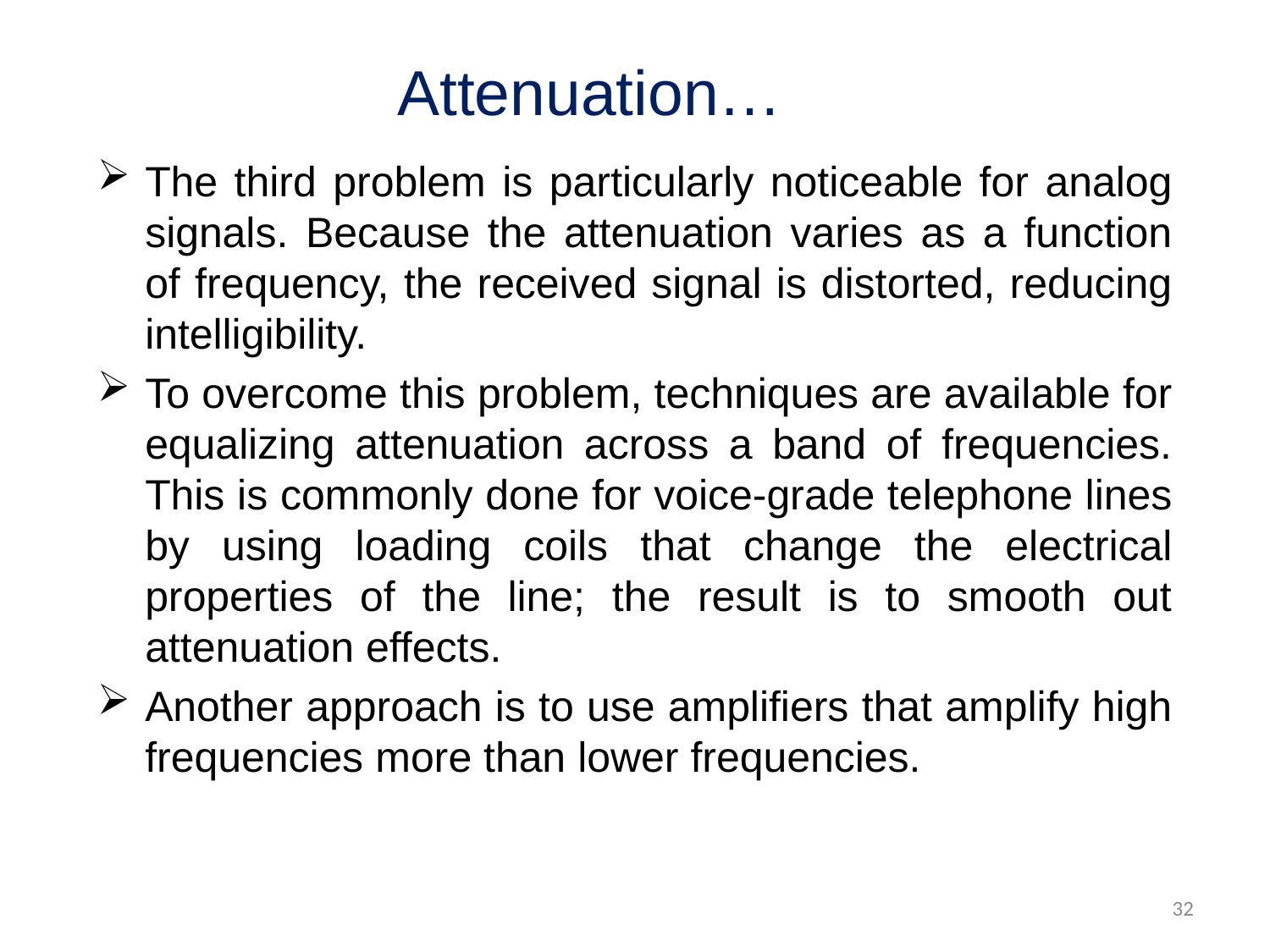

# Attenuation…
The third problem is particularly noticeable for analog signals. Because the attenuation varies as a function of frequency, the received signal is distorted, reducing intelligibility.
To overcome this problem, techniques are available for equalizing attenuation across a band of frequencies. This is commonly done for voice-grade telephone lines by using loading coils that change the electrical properties of the line; the result is to smooth out attenuation effects.
Another approach is to use amplifiers that amplify high frequencies more than lower frequencies.
32